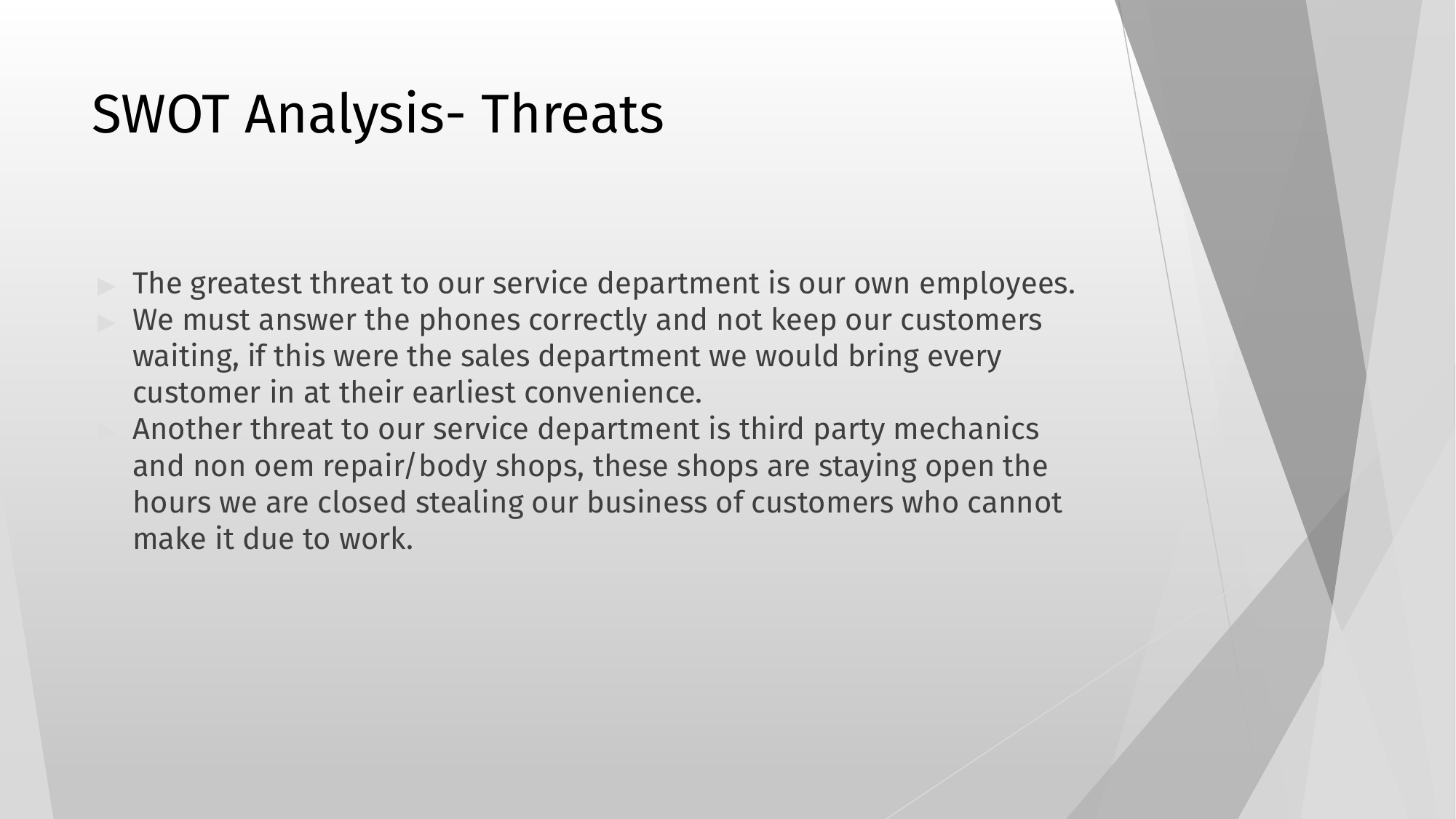

# SWOT Analysis- Threats
The greatest threat to our service department is our own employees.
We must answer the phones correctly and not keep our customers waiting, if this were the sales department we would bring every customer in at their earliest convenience.
Another threat to our service department is third party mechanics and non oem repair/body shops, these shops are staying open the hours we are closed stealing our business of customers who cannot make it due to work.